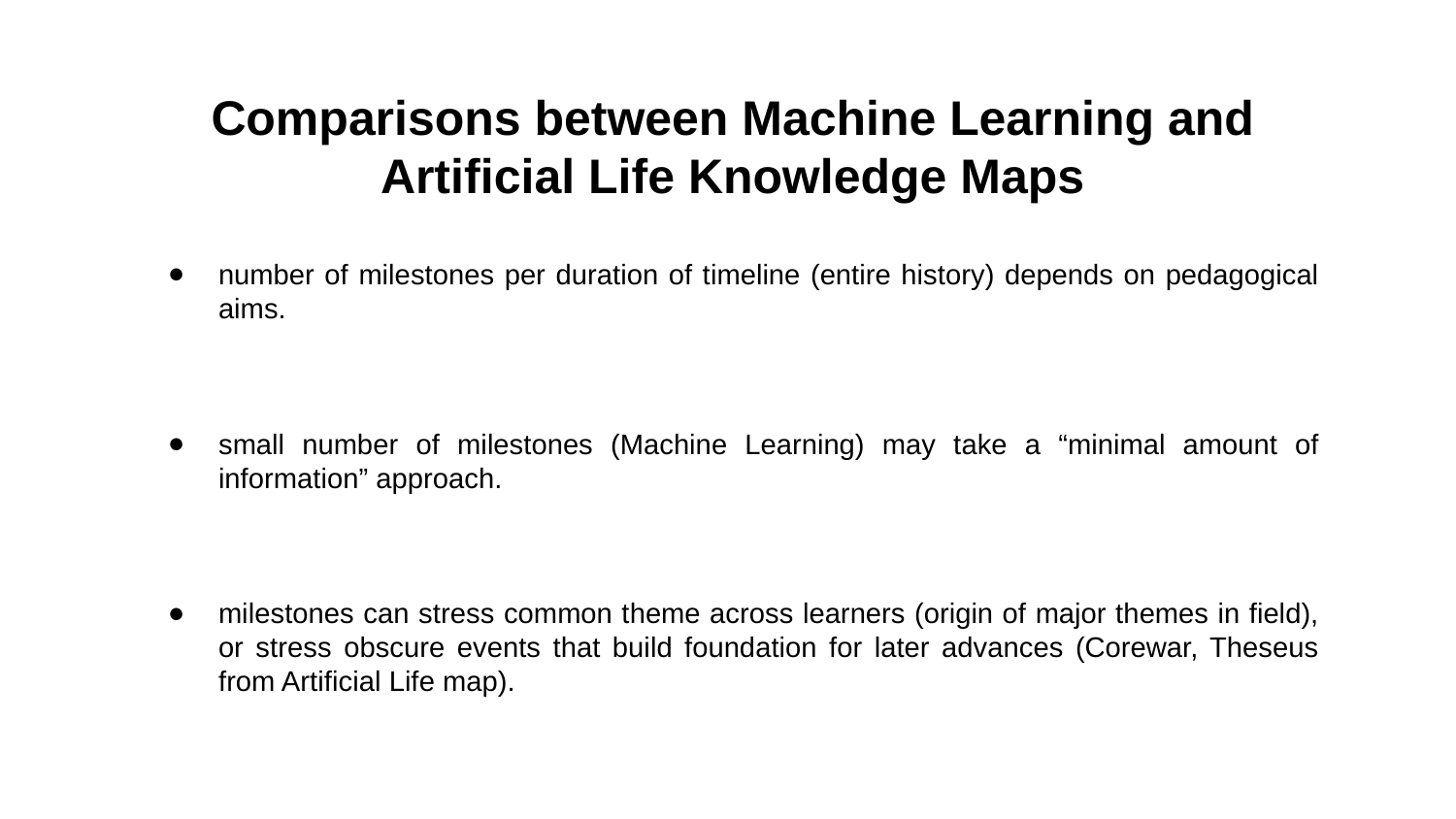

Comparisons between Machine Learning and Artificial Life Knowledge Maps

number of milestones per duration of timeline (entire history) depends on pedagogical aims.

small number of milestones (Machine Learning) may take a “minimal amount of information” approach.

milestones can stress common theme across learners (origin of major themes in field), or stress obscure events that build foundation for later advances (Corewar, Theseus from Artificial Life map).